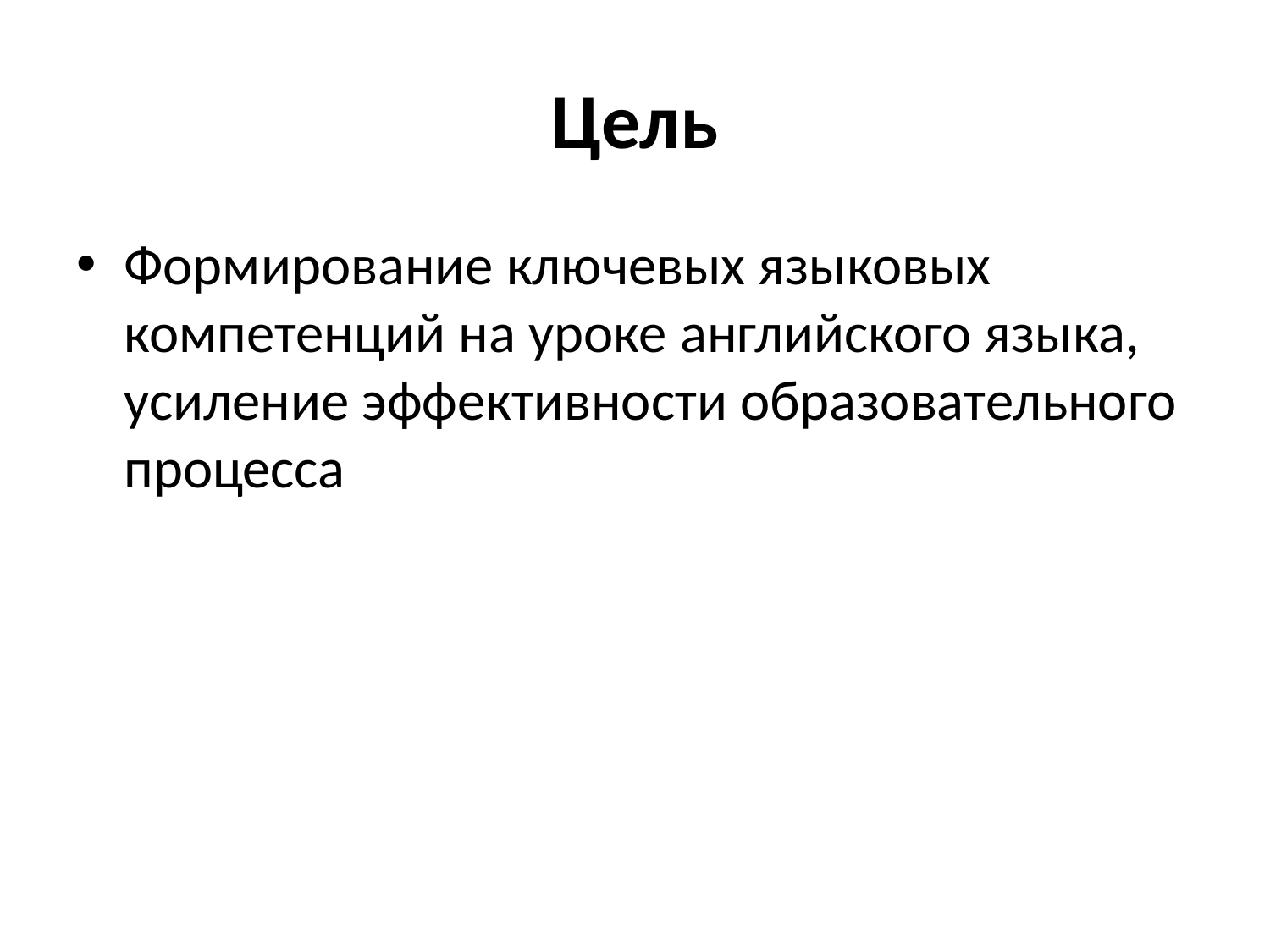

# Цель
Формирование ключевых языковых компетенций на уроке английского языка, усиление эффективности образовательного процесса